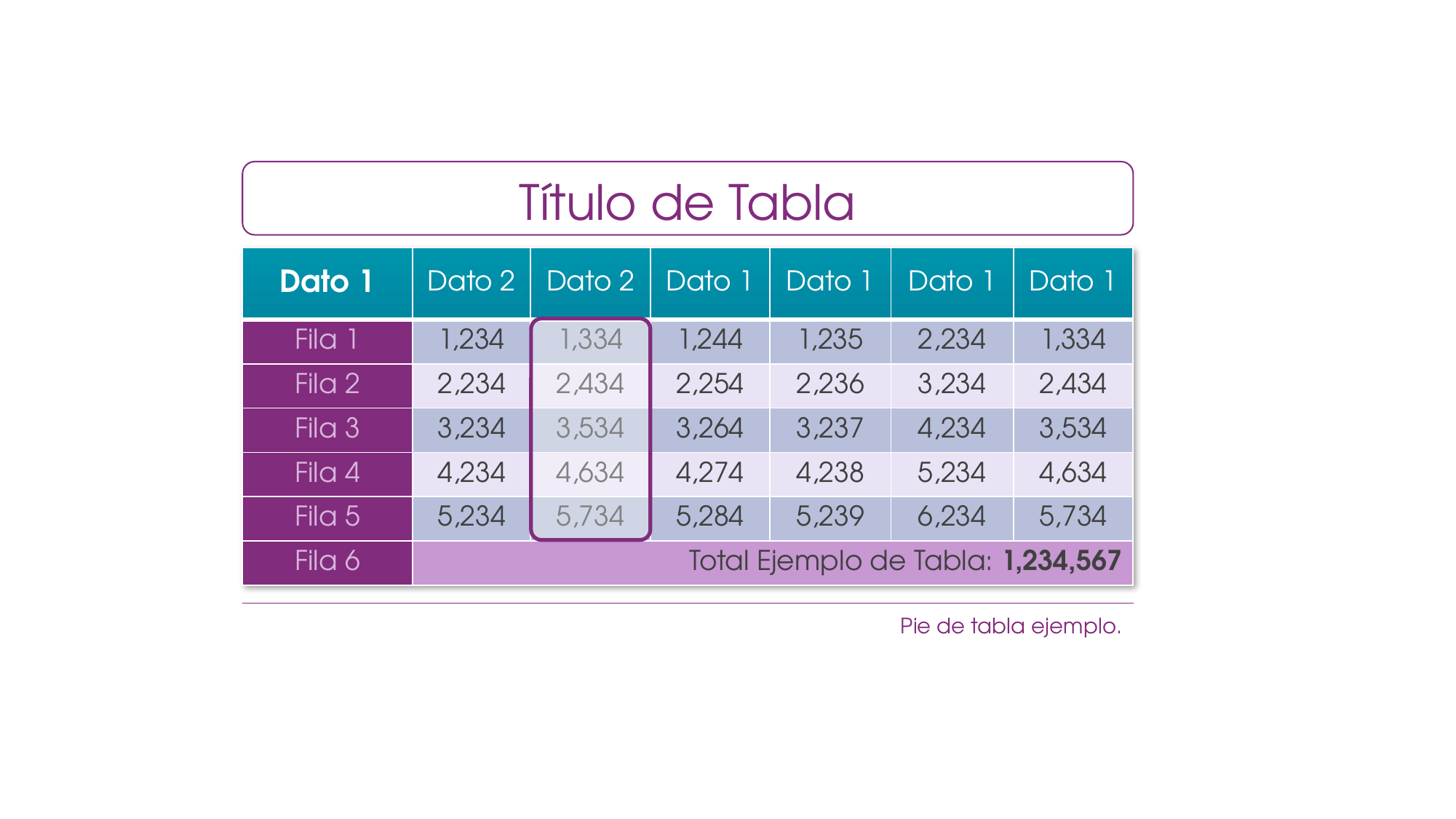

Título de Tabla
| Dato 1 | Dato 2 | Dato 2 | Dato 1 | Dato 1 | Dato 1 | Dato 1 |
| --- | --- | --- | --- | --- | --- | --- |
| Fila 1 | 1,234 | 1,334 | 1,244 | 1,235 | 2,234 | 1,334 |
| Fila 2 | 2,234 | 2,434 | 2,254 | 2,236 | 3,234 | 2,434 |
| Fila 3 | 3,234 | 3,534 | 3,264 | 3,237 | 4,234 | 3,534 |
| Fila 4 | 4,234 | 4,634 | 4,274 | 4,238 | 5,234 | 4,634 |
| Fila 5 | 5,234 | 5,734 | 5,284 | 5,239 | 6,234 | 5,734 |
| Fila 6 | Total Ejemplo de Tabla: 1,234,567 |  |  |  |  |  |

Pie de tabla ejemplo.